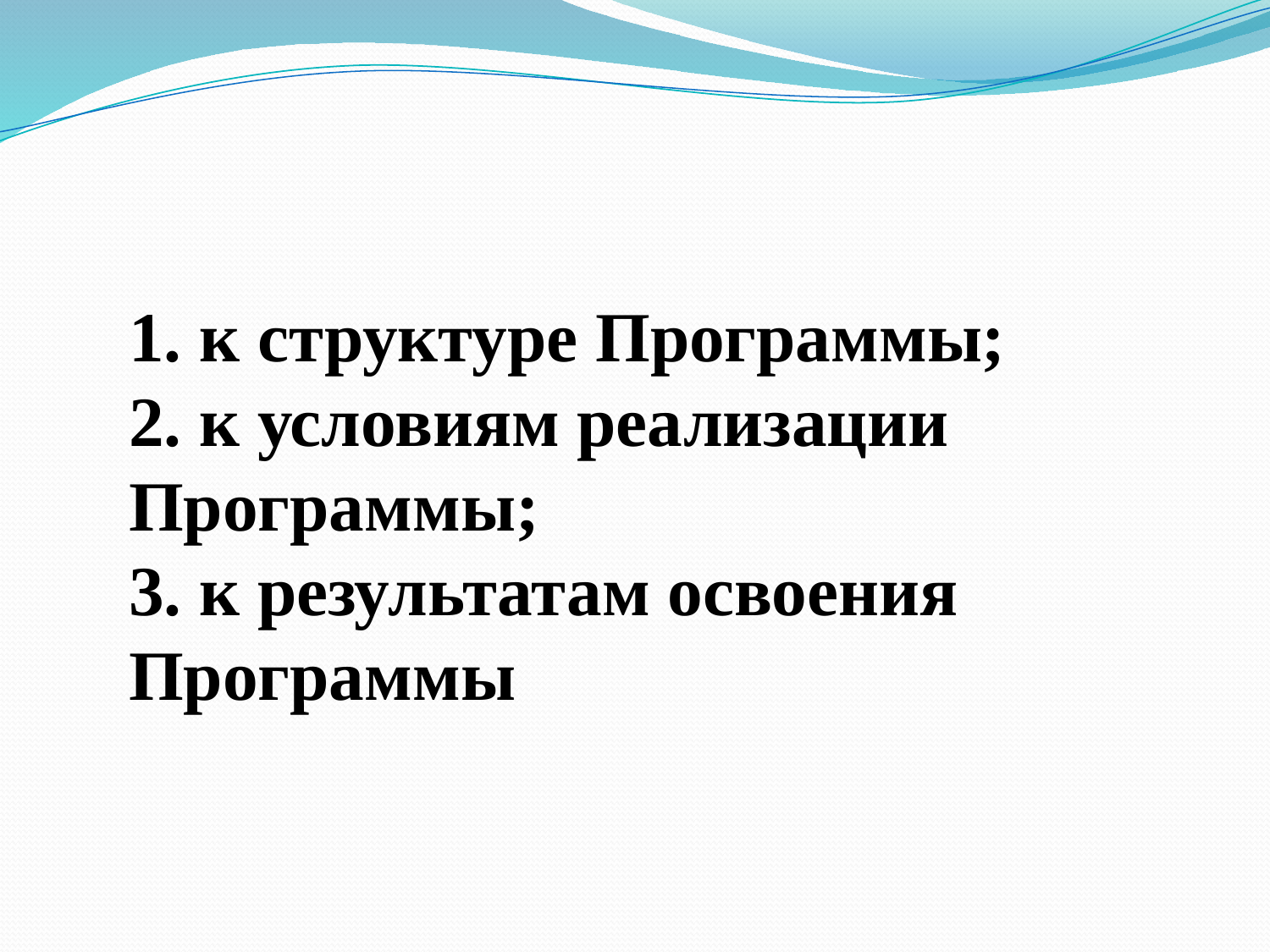

# 1. к структуре Программы; 2. к условиям реализации Программы; 3. к результатам освоения Программы